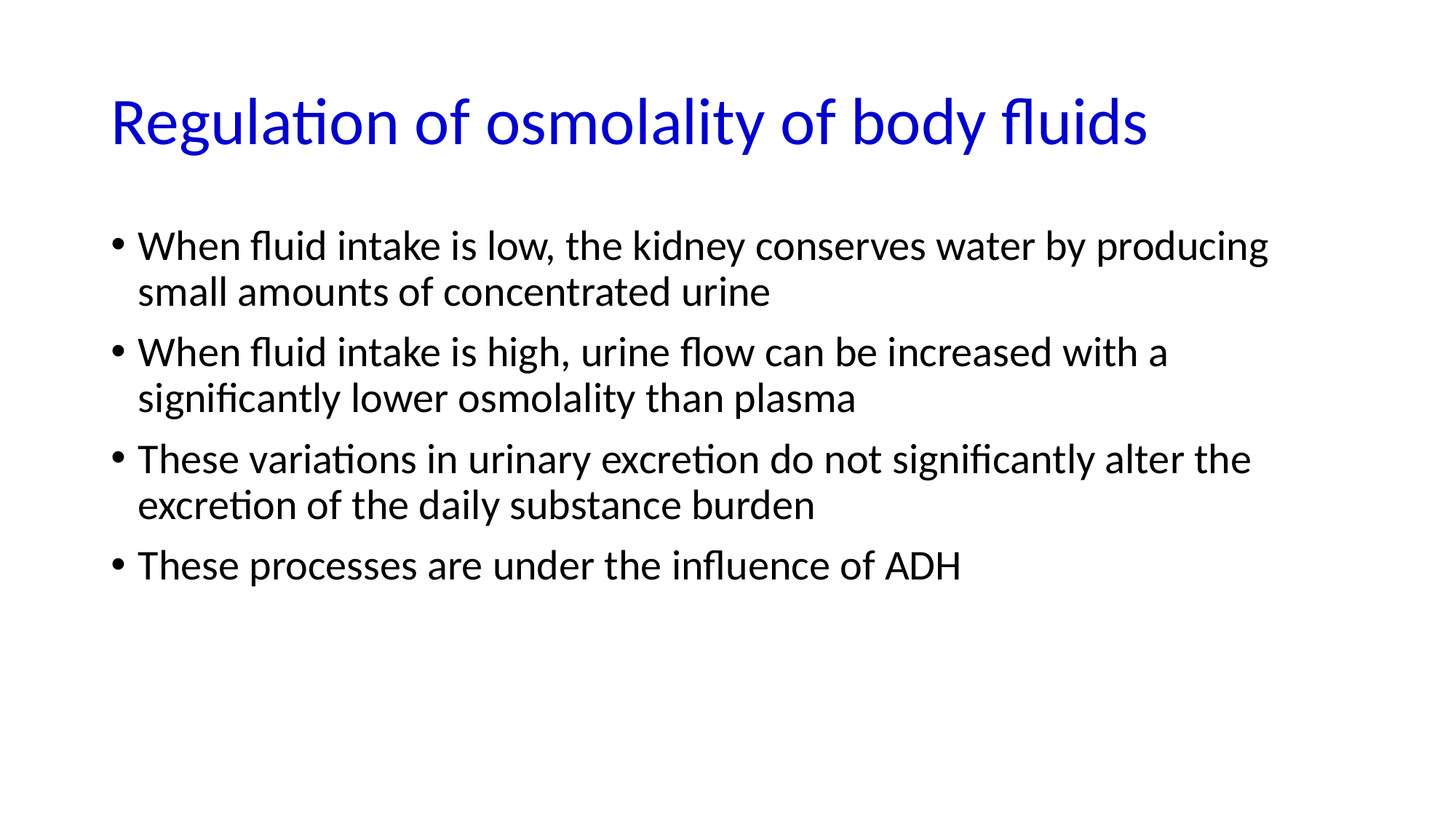

# Regulation of osmolality of body fluids
When fluid intake is low, the kidney conserves water by producing small amounts of concentrated urine
When fluid intake is high, urine flow can be increased with a significantly lower osmolality than plasma
These variations in urinary excretion do not significantly alter the excretion of the daily substance burden
These processes are under the influence of ADH